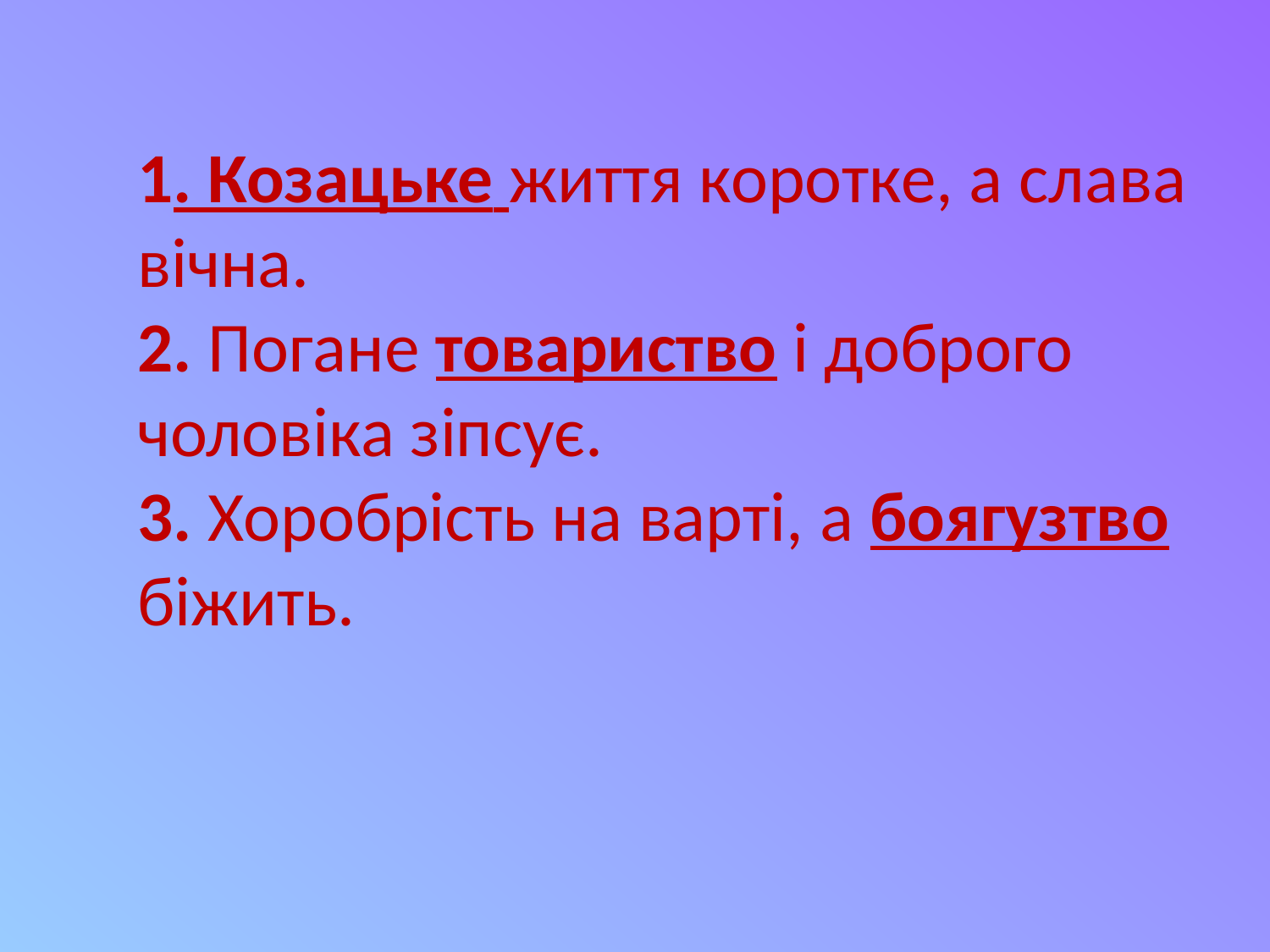

1. Козацьке життя коротке, а слава вічна.
2. Погане товариство і доброго чоловіка зіпсує.
3. Хоробрість на варті, а боягузтво біжить.